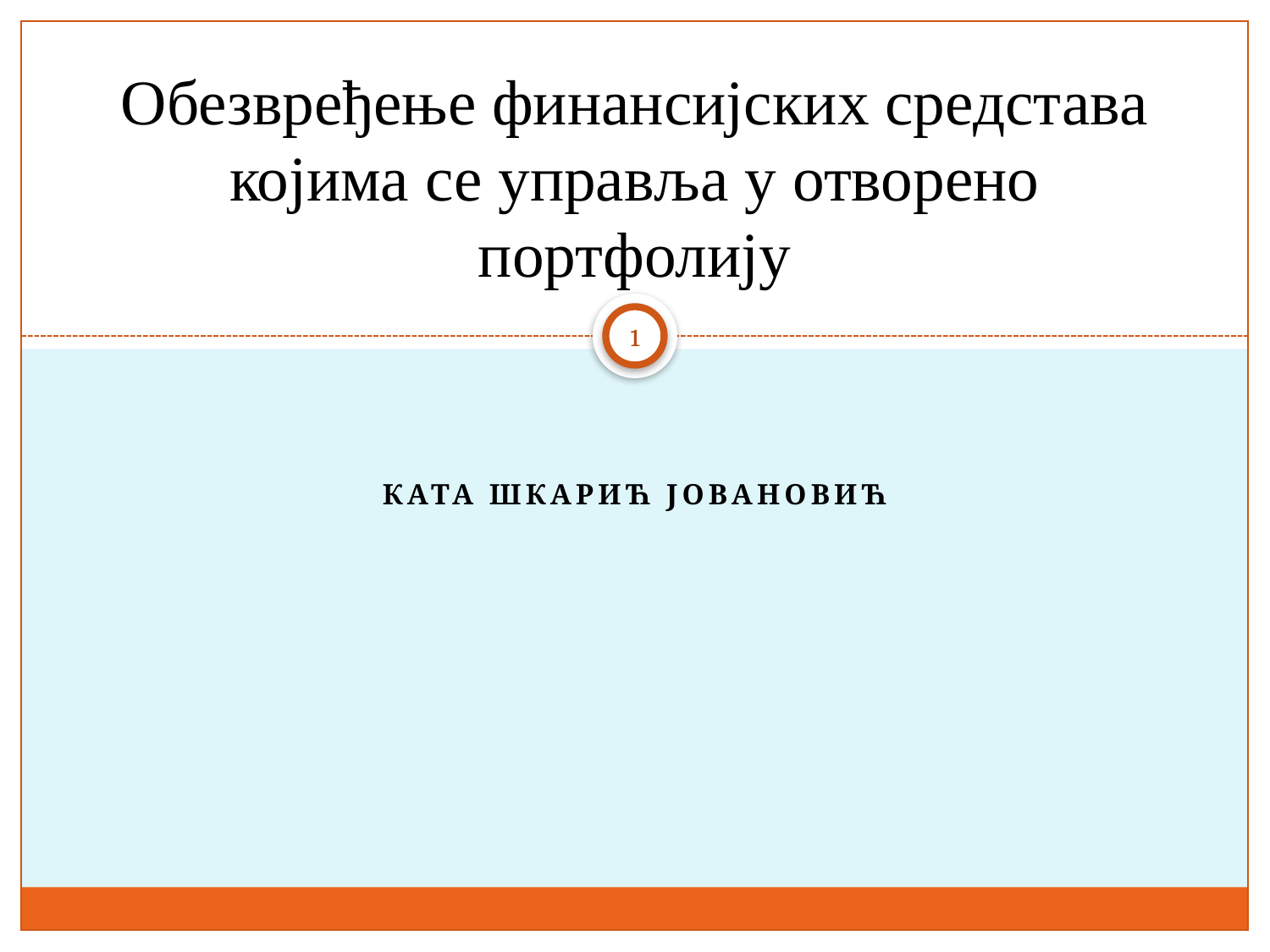

# Обезвређење финансијских средстава којима се управља у отворено портфолију
1

Ката Шкарић Јовановић